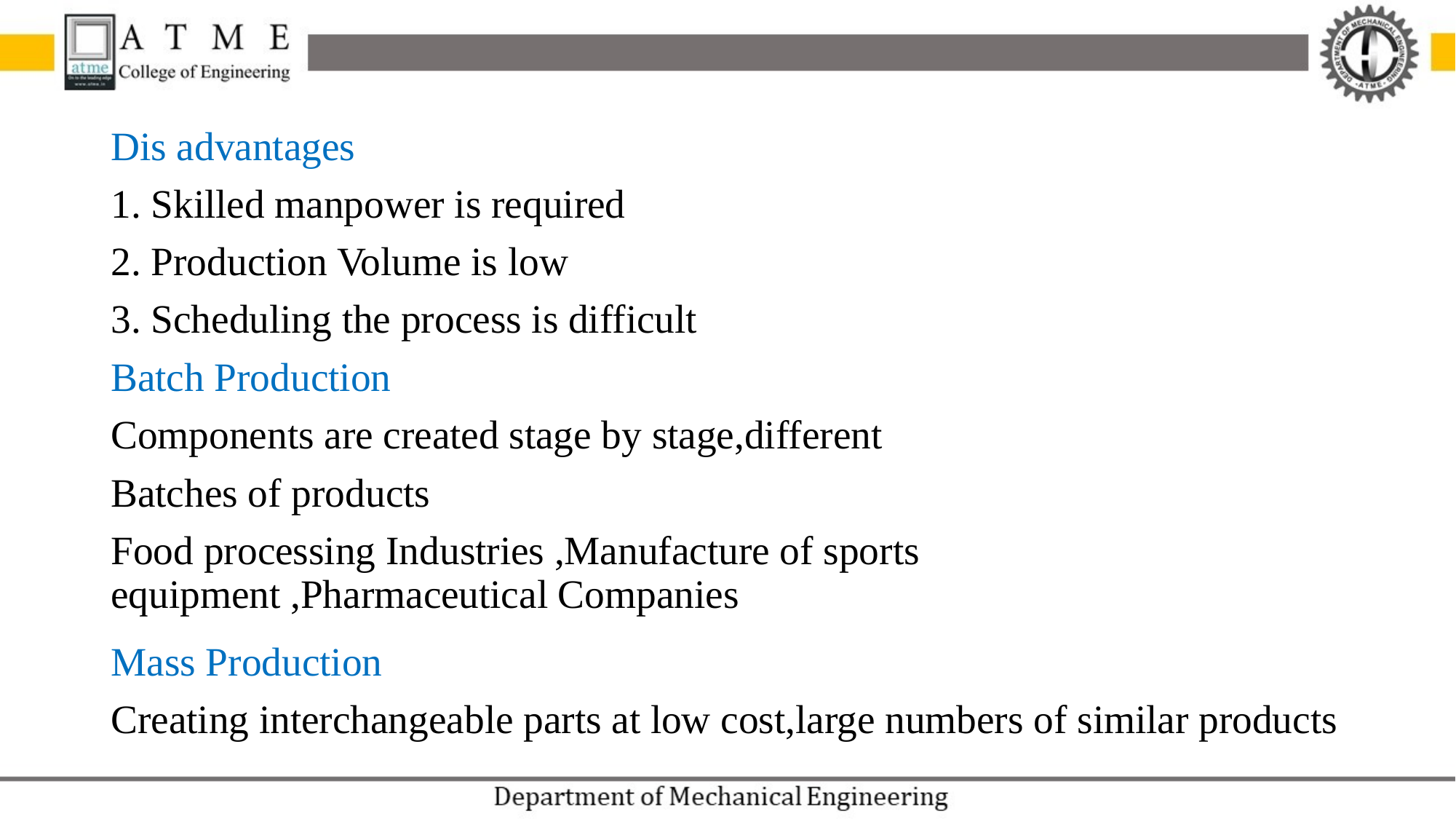

Dis advantages
1. Skilled manpower is required
2. Production Volume is low
3. Scheduling the process is difficult
Batch Production
Components are created stage by stage,different
Batches of products
Food processing Industries ,Manufacture of sports equipment ,Pharmaceutical Companies
Mass Production
Creating interchangeable parts at low cost,large numbers of similar products